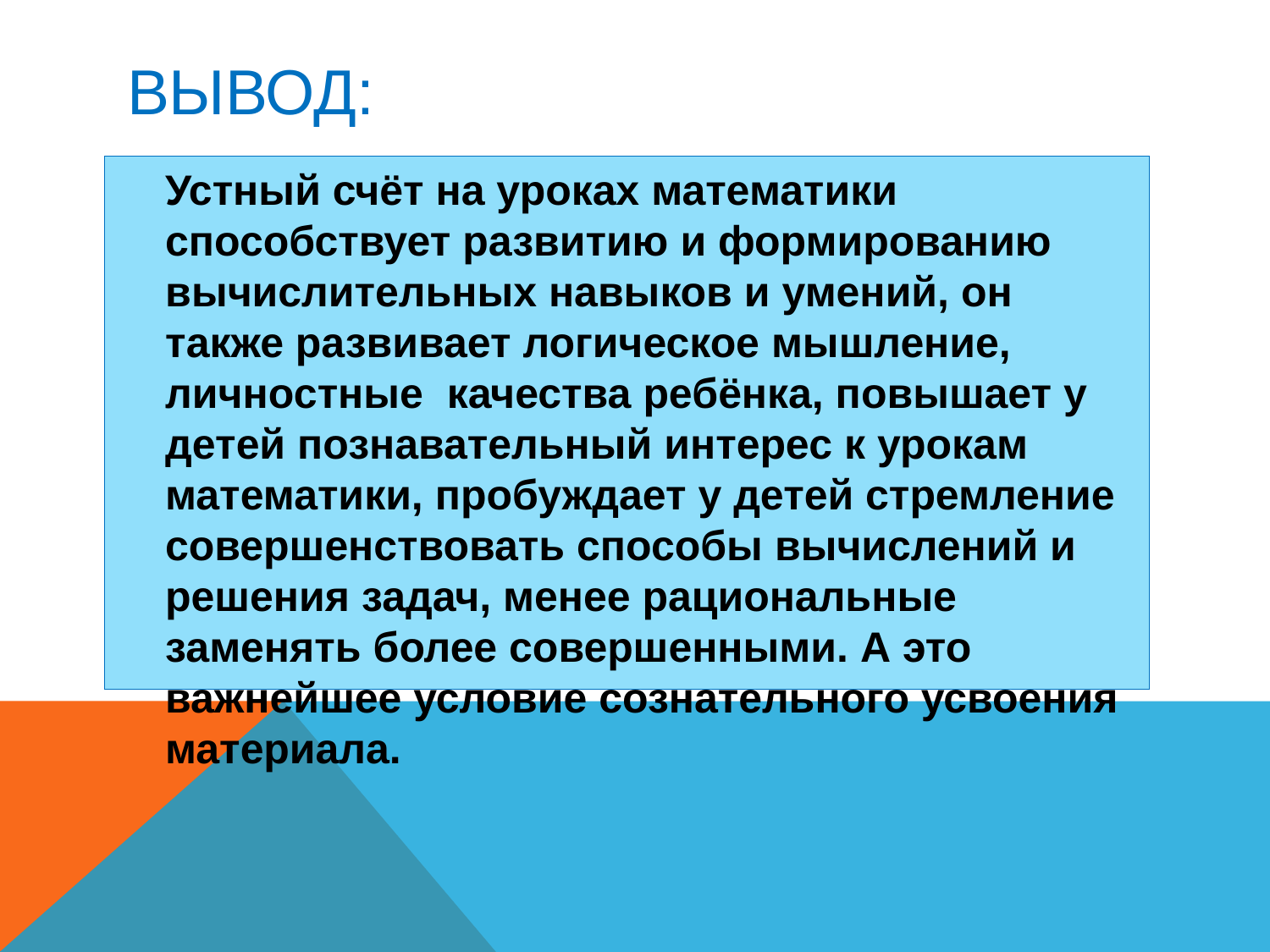

# Вывод:
    Устный счёт на уроках математики способствует развитию и формированию вычислительных навыков и умений, он также развивает логическое мышление, личностные  качества ребёнка, повышает у детей познавательный интерес к урокам математики, пробуждает у детей стремление совершенствовать способы вычислений и решения задач, менее рациональные заменять более совершенными. А это важнейшее условие сознательного усвоения материала.